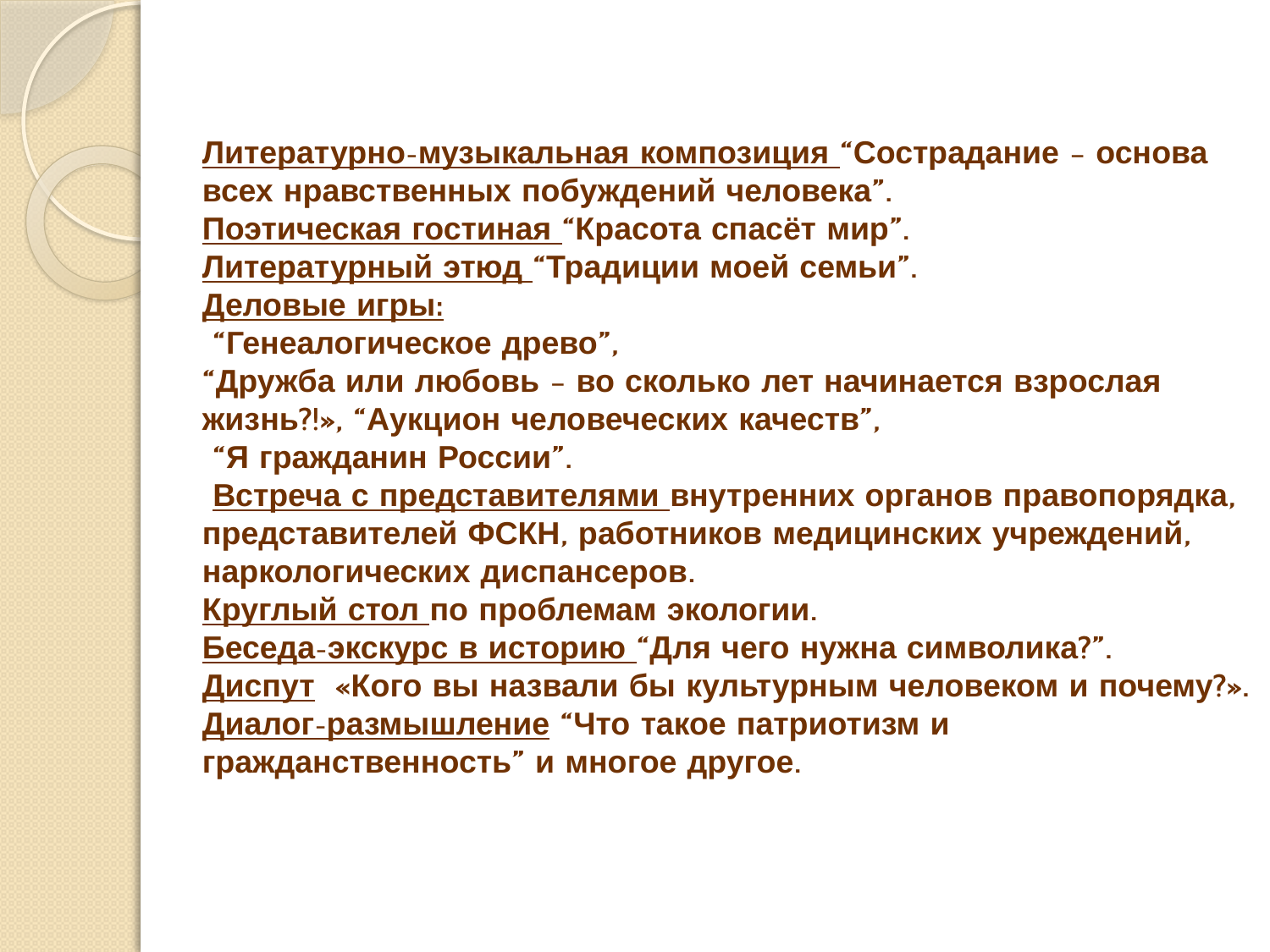

Литературно-музыкальная композиция “Сострадание – основа всех нравственных побуждений человека”.
Поэтическая гостиная “Красота спасёт мир”.
Литературный этюд “Традиции моей семьи”.
Деловые игры:
 “Генеалогическое древо”,
“Дружба или любовь – во сколько лет начинается взрослая жизнь?!», “Аукцион человеческих качеств”,
 “Я гражданин России”.
 Встреча с представителями внутренних органов правопорядка, представителей ФСКН, работников медицинских учреждений, наркологических диспансеров.
Круглый стол по проблемам экологии.
Беседа-экскурс в историю “Для чего нужна символика?”.
Диспут  «Кого вы назвали бы культурным человеком и почему?».
Диалог-размышление “Что такое патриотизм и гражданственность” и многое другое.